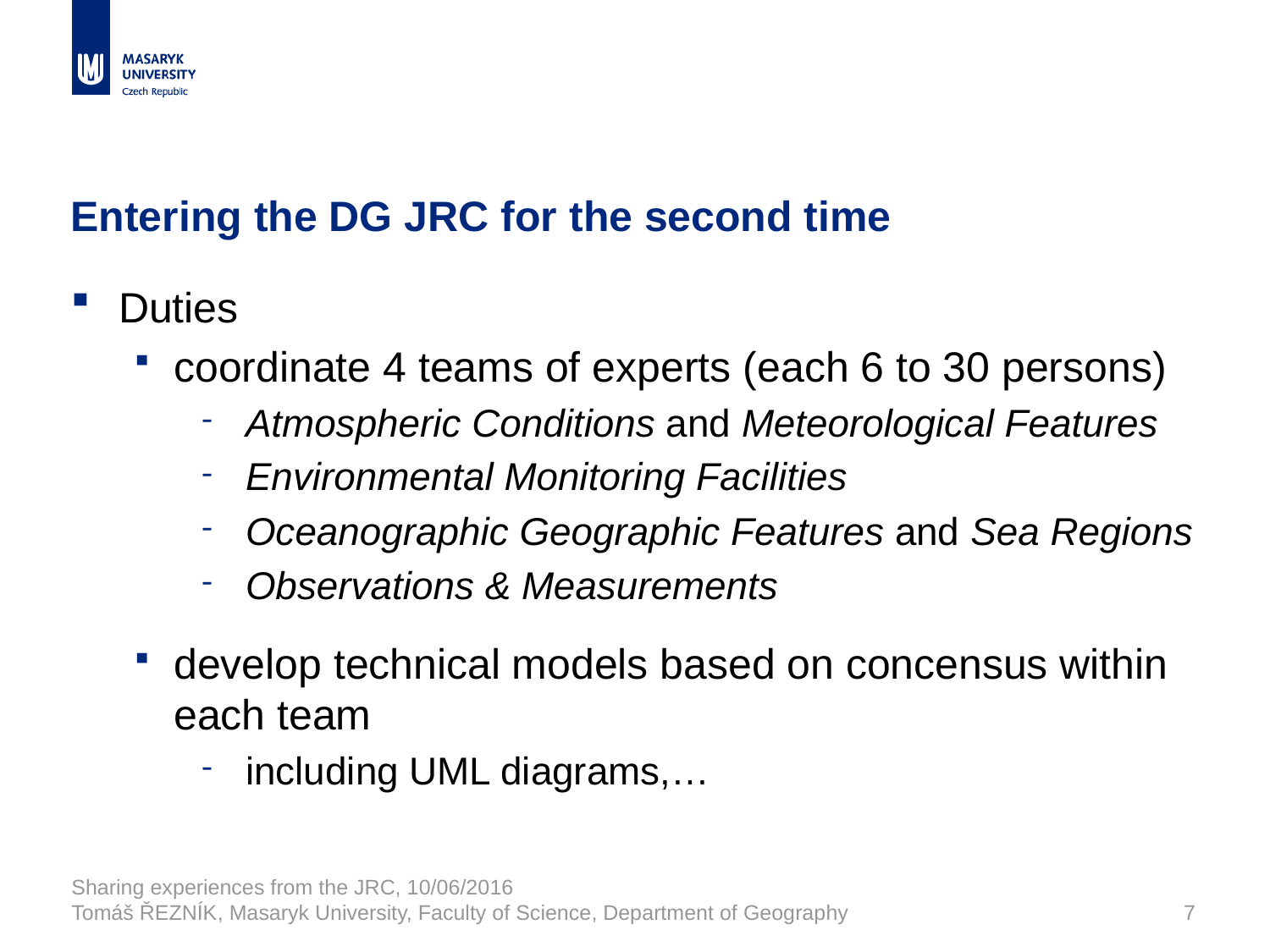

# Entering the DG JRC for the second time
Duties
coordinate 4 teams of experts (each 6 to 30 persons)
Atmospheric Conditions and Meteorological Features
Environmental Monitoring Facilities
Oceanographic Geographic Features and Sea Regions
Observations & Measurements
develop technical models based on concensus within each team
including UML diagrams,…

Sharing experiences from the JRC, 10/06/2016
Tomáš ŘEZNÍK, Masaryk University, Faculty of Science, Department of Geography
7